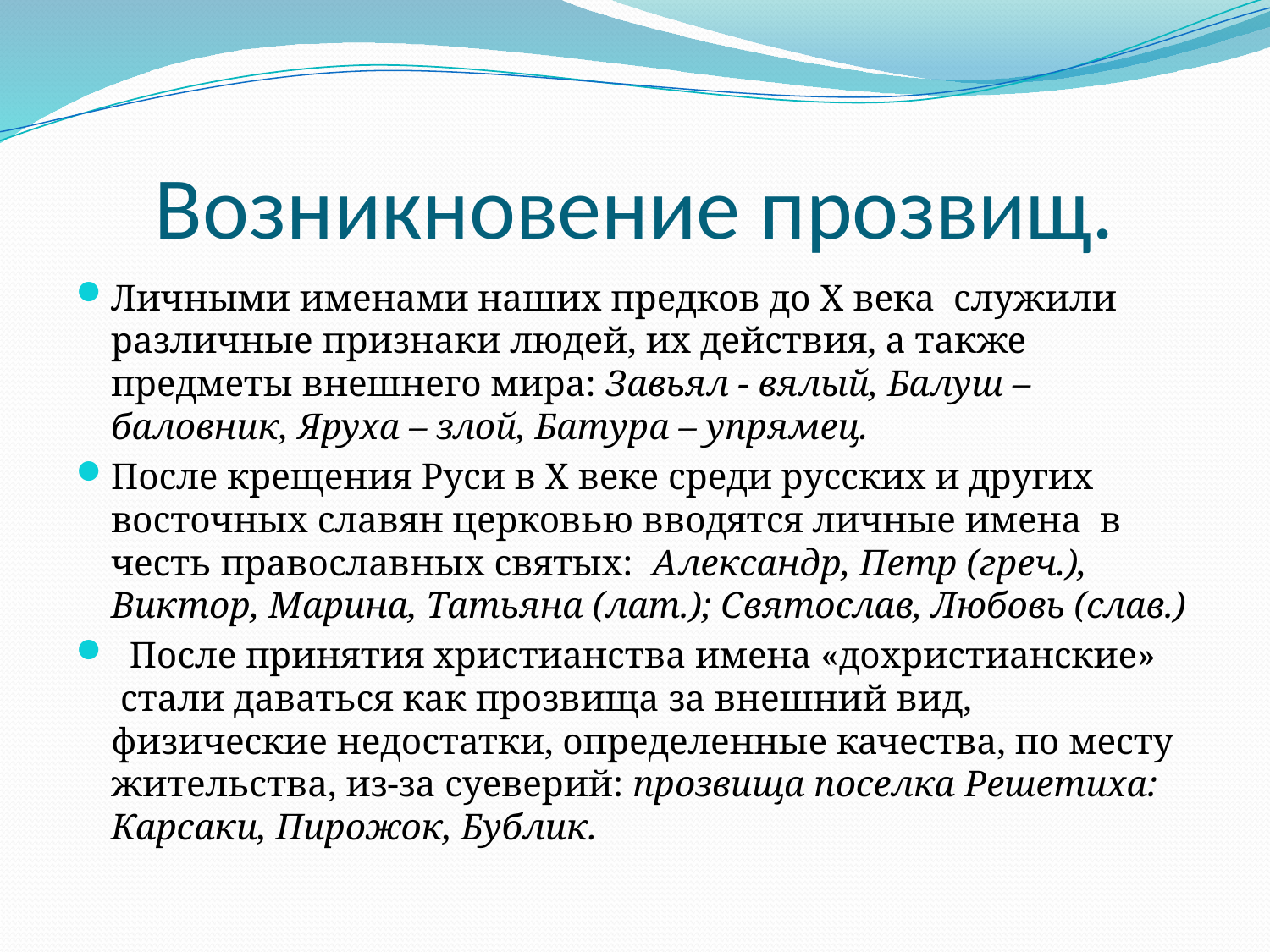

# Возникновение прозвищ.
Личными именами наших предков до Х века  служили различные признаки людей, их действия, а также предметы внешнего мира: Завьял - вялый, Балуш – баловник, Яруха – злой, Батура – упрямец.
После крещения Руси в Х веке среди русских и других восточных славян церковью вводятся личные имена  в честь православных святых:  Александр, Петр (греч.), Виктор, Марина, Татьяна (лат.); Святослав, Любовь (слав.)
  После принятия христианства имена «дохристианские»  стали даваться как прозвища за внешний вид, физические недостатки, определенные качества, по месту жительства, из-за суеверий: прозвища поселка Решетиха: Карсаки, Пирожок, Бублик.